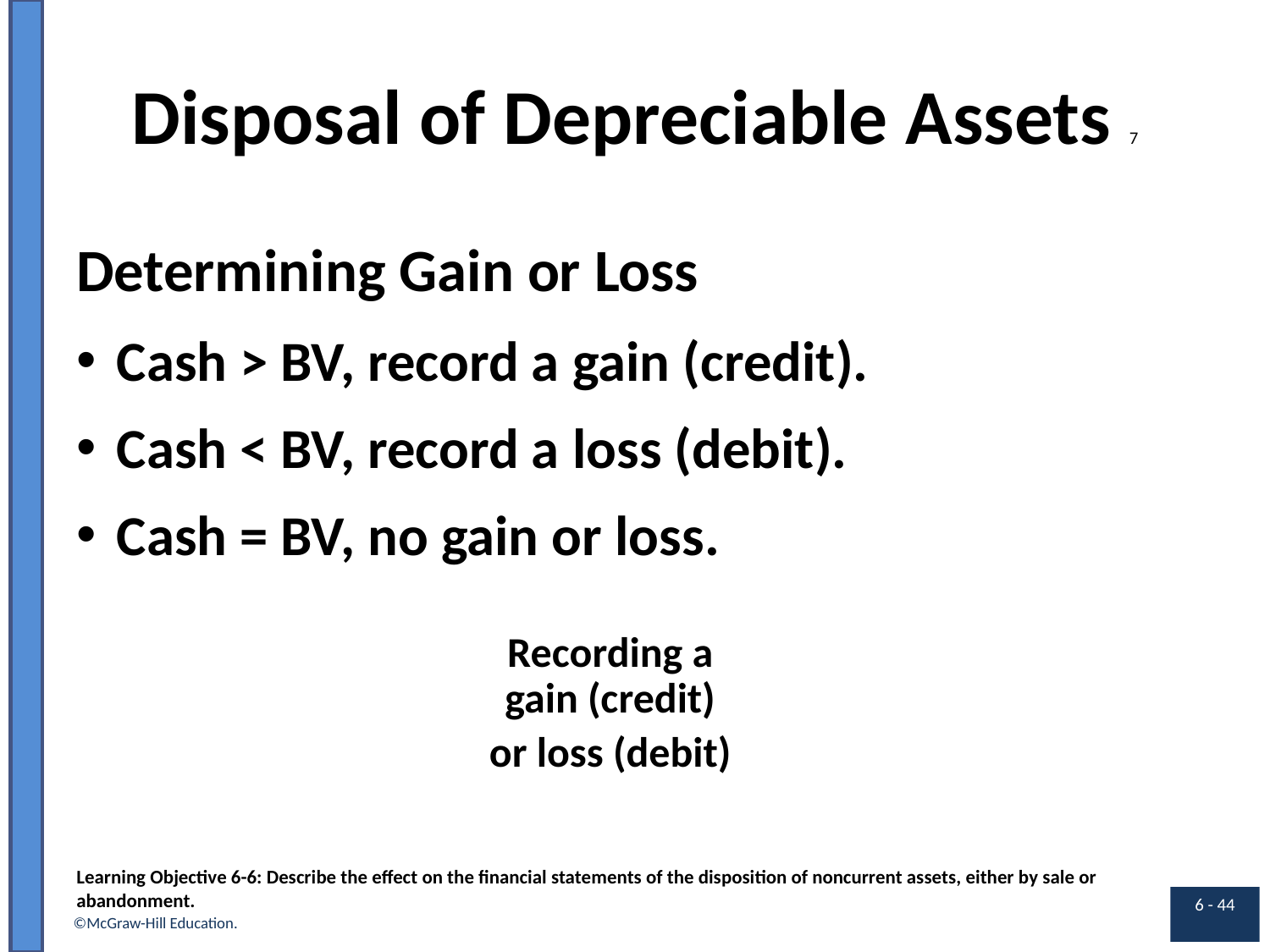

# Disposal of Depreciable Assets 7
Determining Gain or Loss
Cash > BV, record a gain (credit).
Cash < BV, record a loss (debit).
Cash = BV, no gain or loss.
Recording a
gain (credit)
or loss (debit)
Learning Objective 6-6: Describe the effect on the financial statements of the disposition of noncurrent assets, either by sale or abandonment.